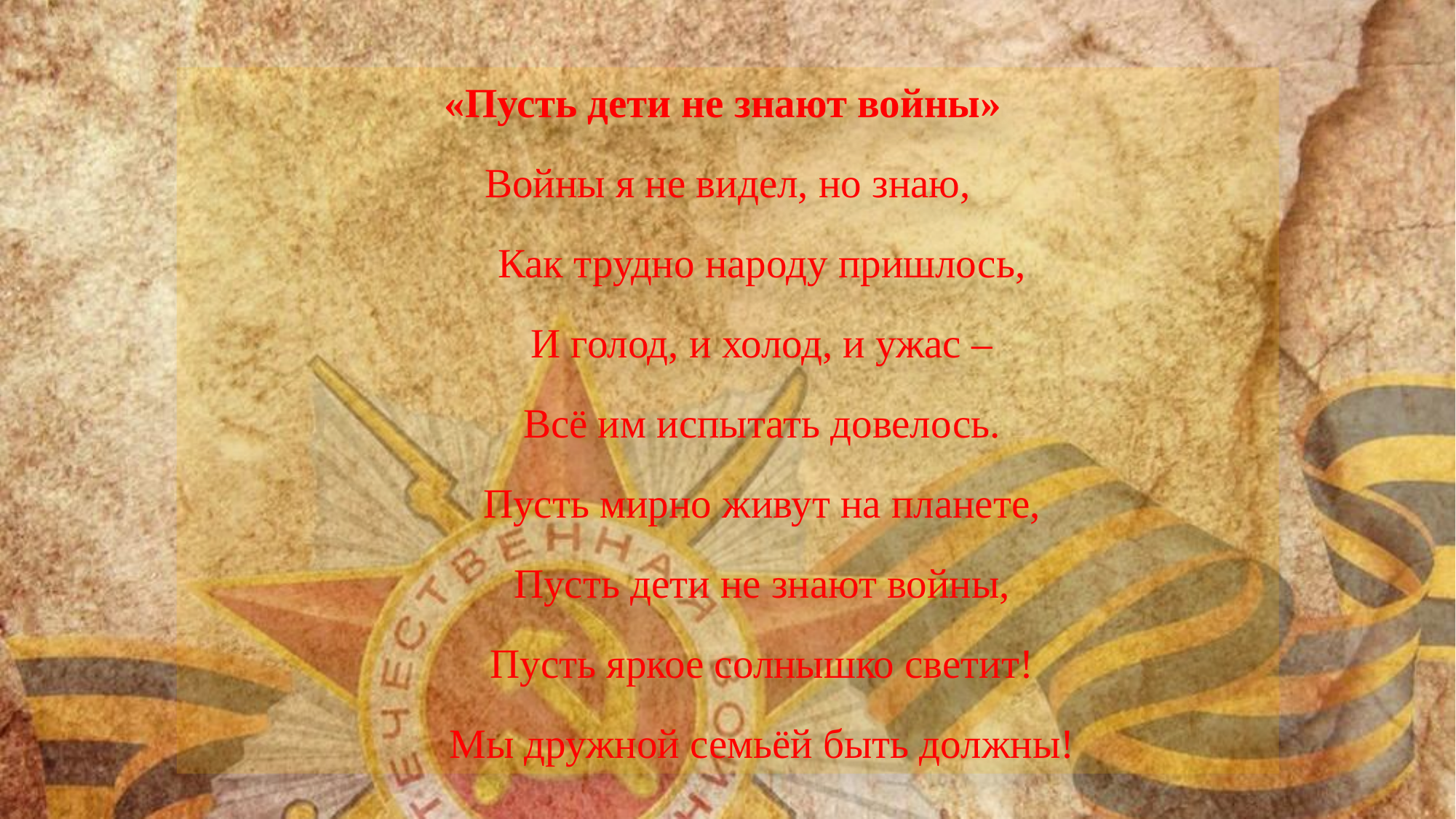

«Пусть дети не знают войны»
Войны я не видел, но знаю,
Как трудно народу пришлось,
И голод, и холод, и ужас –
Всё им испытать довелось.
Пусть мирно живут на планете,
Пусть дети не знают войны,
Пусть яркое солнышко светит!
Мы дружной семьёй быть должны!